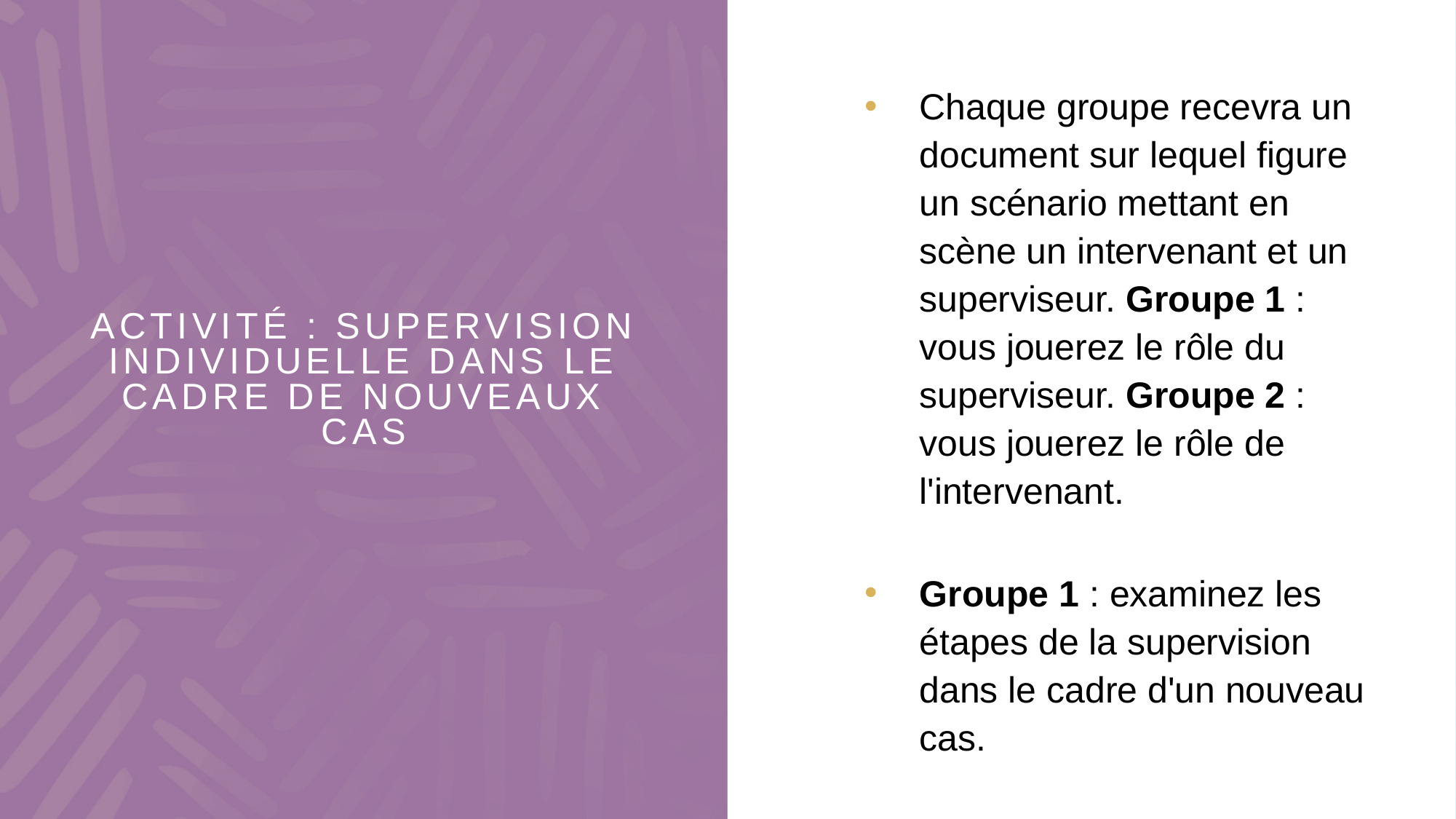

Chaque groupe recevra un document sur lequel figure un scénario mettant en scène un intervenant et un superviseur. Groupe 1 : vous jouerez le rôle du superviseur. Groupe 2 : vous jouerez le rôle de l'intervenant.
Groupe 1 : examinez les étapes de la supervision dans le cadre d'un nouveau cas.

# Activité : Supervision individuelle dans le cadre de nouveaux cas